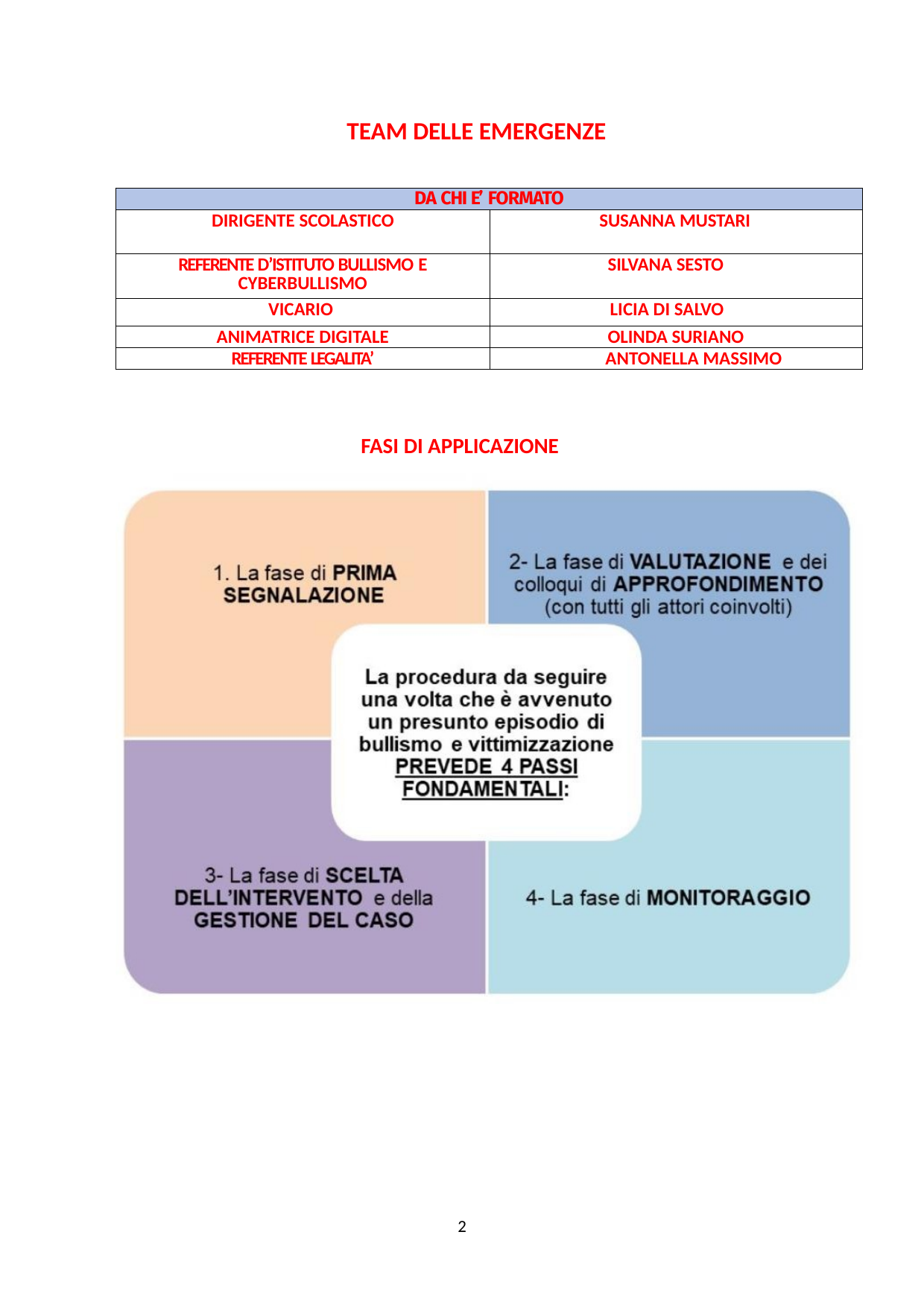

TEAM DELLE EMERGENZE
| DA CHI E’ FORMATO |  |
| --- | --- |
| DIRIGENTE SCOLASTICO | SUSANNA MUSTARI |
| REFERENTE D’ISTITUTO BULLISMO E CYBERBULLISMO | SILVANA SESTO |
| VICARIO | LICIA DI SALVO |
| ANIMATRICE DIGITALE | OLINDA SURIANO |
| REFERENTE LEGALITA’ | ANTONELLA MASSIMO |
FASI DI APPLICAZIONE

2